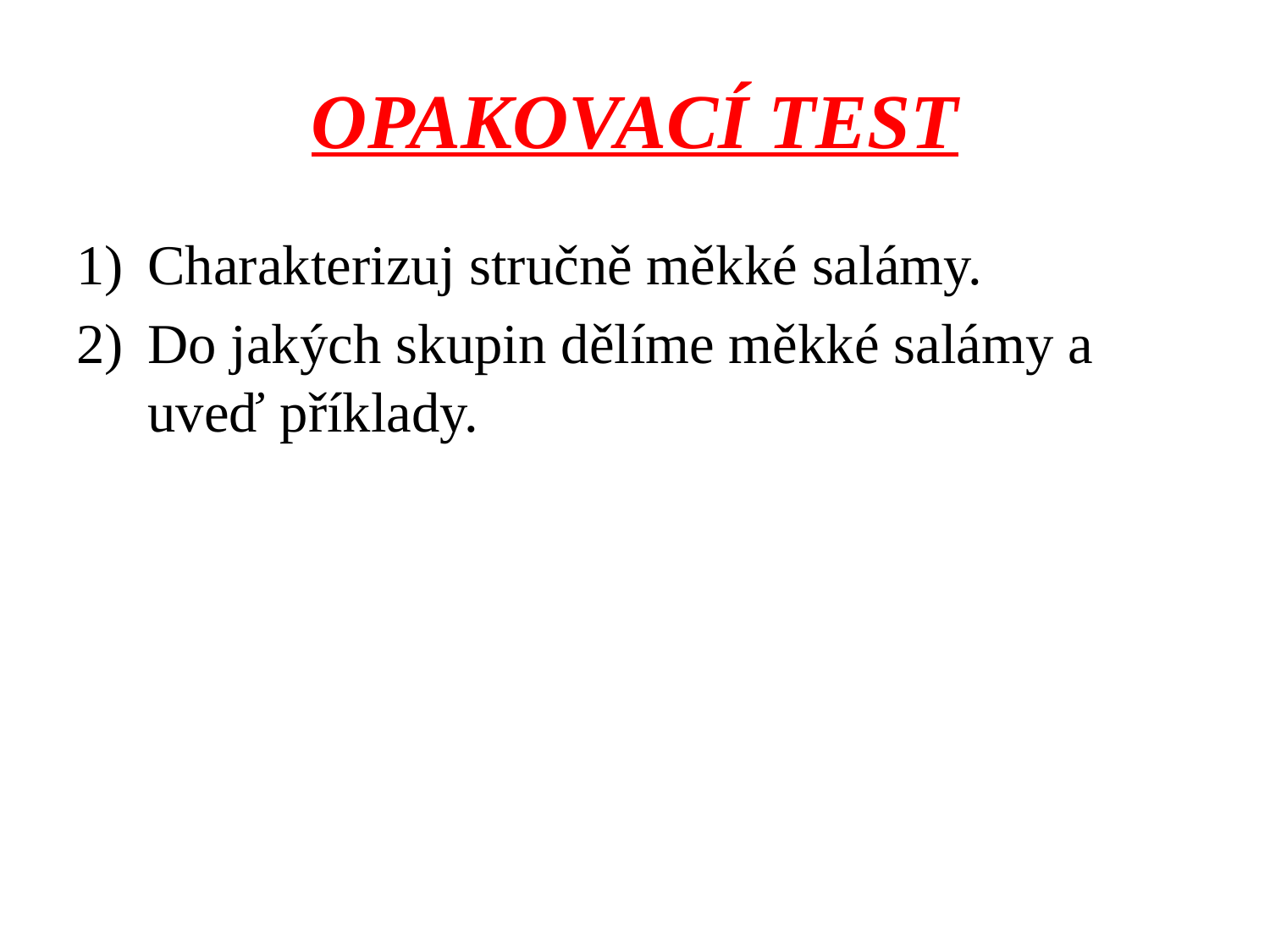

# OPAKOVACÍ TEST
Charakterizuj stručně měkké salámy.
Do jakých skupin dělíme měkké salámy a uveď příklady.